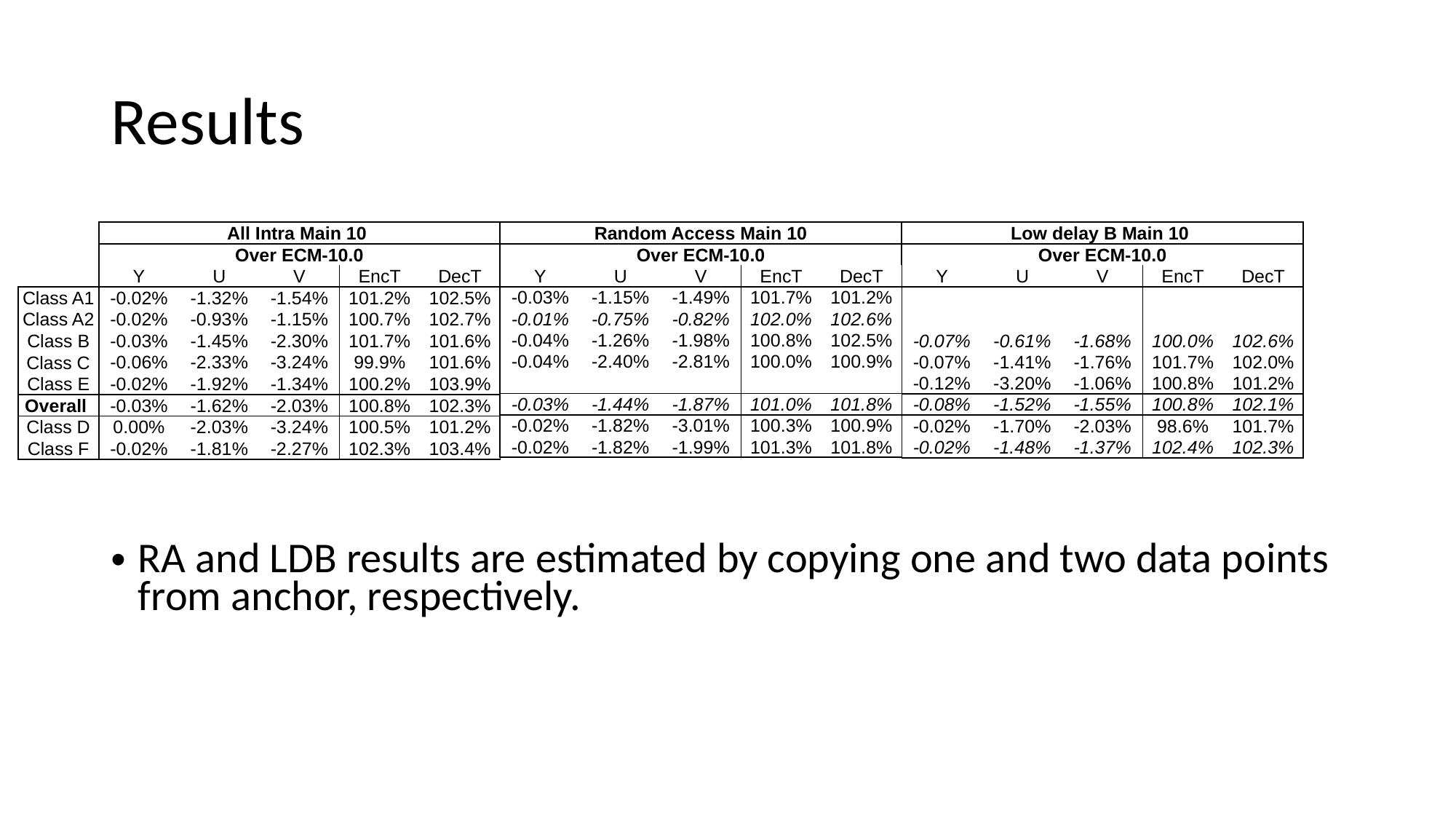

# Results
| Random Access Main 10 |  |  |  |  |
| --- | --- | --- | --- | --- |
| Over ECM-10.0 |  |  |  |  |
| Y | U | V | EncT | DecT |
| -0.03% | -1.15% | -1.49% | 101.7% | 101.2% |
| -0.01% | -0.75% | -0.82% | 102.0% | 102.6% |
| -0.04% | -1.26% | -1.98% | 100.8% | 102.5% |
| -0.04% | -2.40% | -2.81% | 100.0% | 100.9% |
|  |  |  |  |  |
| -0.03% | -1.44% | -1.87% | 101.0% | 101.8% |
| -0.02% | -1.82% | -3.01% | 100.3% | 100.9% |
| -0.02% | -1.82% | -1.99% | 101.3% | 101.8% |
| Low delay B Main 10 |  |  |  |  |
| --- | --- | --- | --- | --- |
| Over ECM-10.0 |  |  |  |  |
| Y | U | V | EncT | DecT |
|  |  |  |  |  |
|  |  |  |  |  |
| -0.07% | -0.61% | -1.68% | 100.0% | 102.6% |
| -0.07% | -1.41% | -1.76% | 101.7% | 102.0% |
| -0.12% | -3.20% | -1.06% | 100.8% | 101.2% |
| -0.08% | -1.52% | -1.55% | 100.8% | 102.1% |
| -0.02% | -1.70% | -2.03% | 98.6% | 101.7% |
| -0.02% | -1.48% | -1.37% | 102.4% | 102.3% |
|  | All Intra Main 10 |  |  |  |  |
| --- | --- | --- | --- | --- | --- |
|  | Over ECM-10.0 |  |  |  |  |
|  | Y | U | V | EncT | DecT |
| Class A1 | -0.02% | -1.32% | -1.54% | 101.2% | 102.5% |
| Class A2 | -0.02% | -0.93% | -1.15% | 100.7% | 102.7% |
| Class B | -0.03% | -1.45% | -2.30% | 101.7% | 101.6% |
| Class C | -0.06% | -2.33% | -3.24% | 99.9% | 101.6% |
| Class E | -0.02% | -1.92% | -1.34% | 100.2% | 103.9% |
| Overall | -0.03% | -1.62% | -2.03% | 100.8% | 102.3% |
| Class D | 0.00% | -2.03% | -3.24% | 100.5% | 101.2% |
| Class F | -0.02% | -1.81% | -2.27% | 102.3% | 103.4% |
RA and LDB results are estimated by copying one and two data points from anchor, respectively.